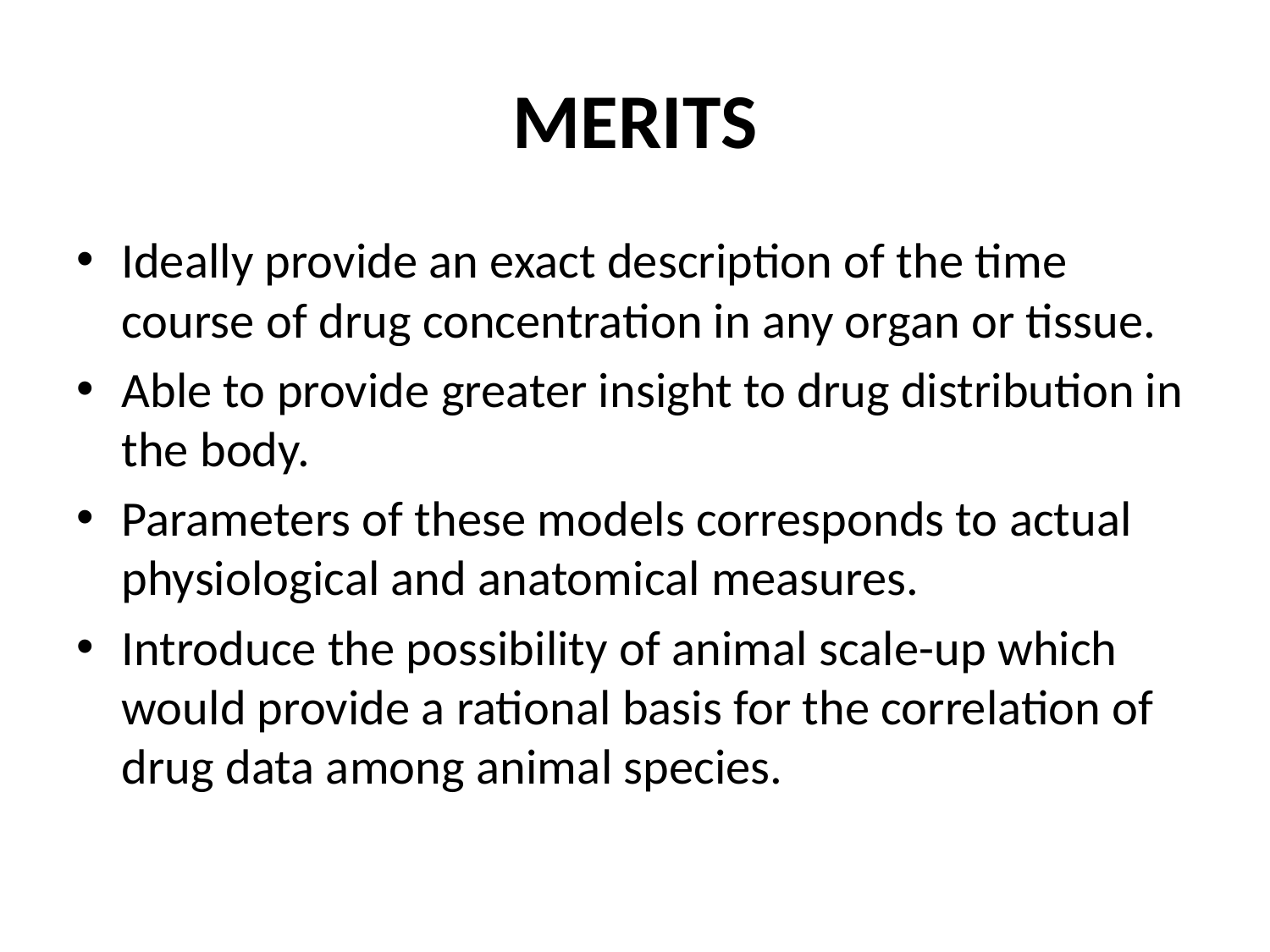

# MERITS
Ideally provide an exact description of the time course of drug concentration in any organ or tissue.
Able to provide greater insight to drug distribution in the body.
Parameters of these models corresponds to actual physiological and anatomical measures.
Introduce the possibility of animal scale-up which would provide a rational basis for the correlation of drug data among animal species.